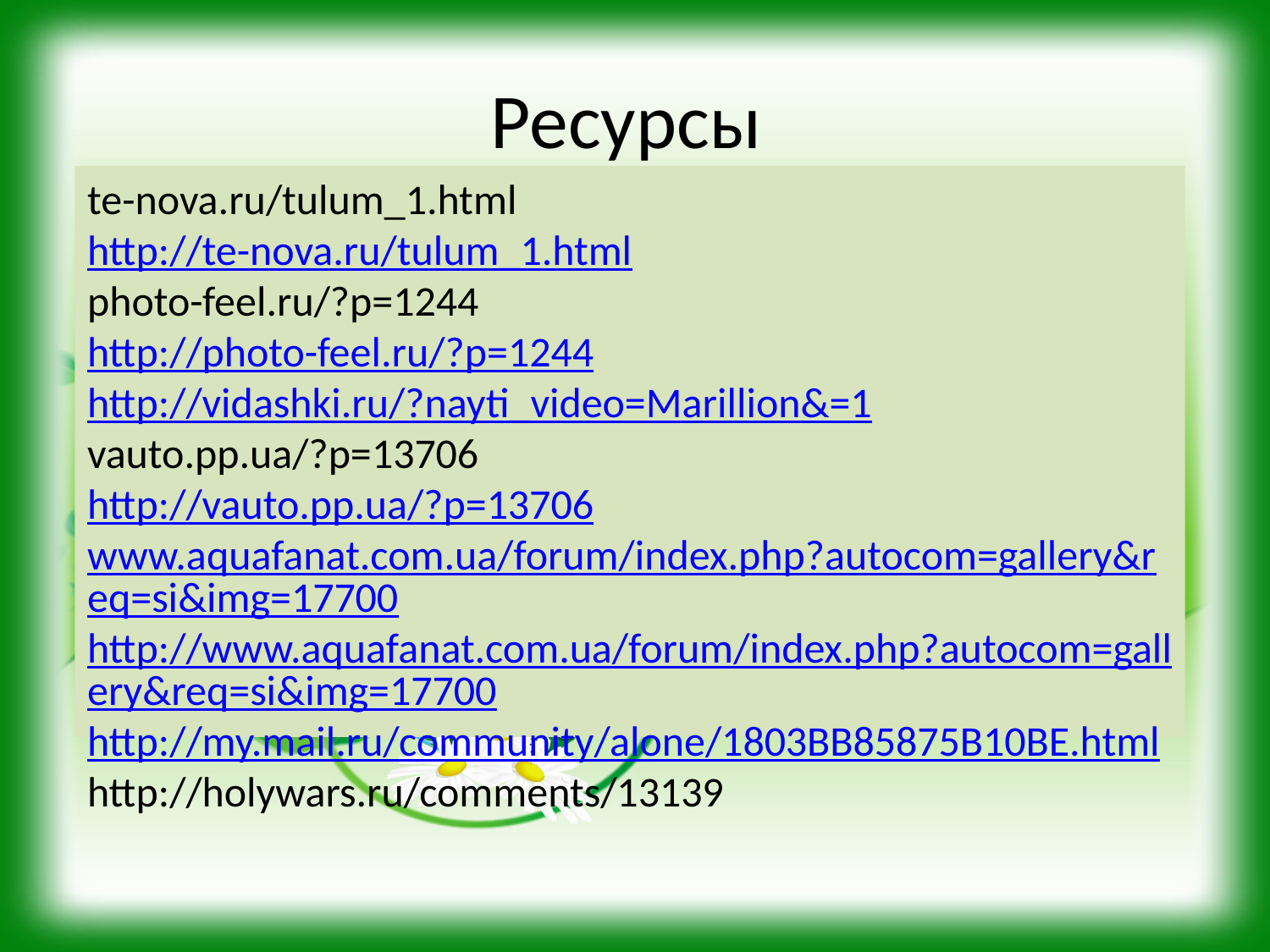

# Ресурсы
te-nova.ru/tulum_1.html
http://te-nova.ru/tulum_1.html
photo-feel.ru/?p=1244
http://photo-feel.ru/?p=1244
http://vidashki.ru/?nayti_video=Marillion&=1
vauto.pp.ua/?p=13706
http://vauto.pp.ua/?p=13706
www.aquafanat.com.ua/forum/index.php?autocom=gallery&req=si&img=17700
http://www.aquafanat.com.ua/forum/index.php?autocom=gallery&req=si&img=17700
http://my.mail.ru/community/alone/1803BB85875B10BE.html
http://holywars.ru/comments/13139
www.sliderpoint.org